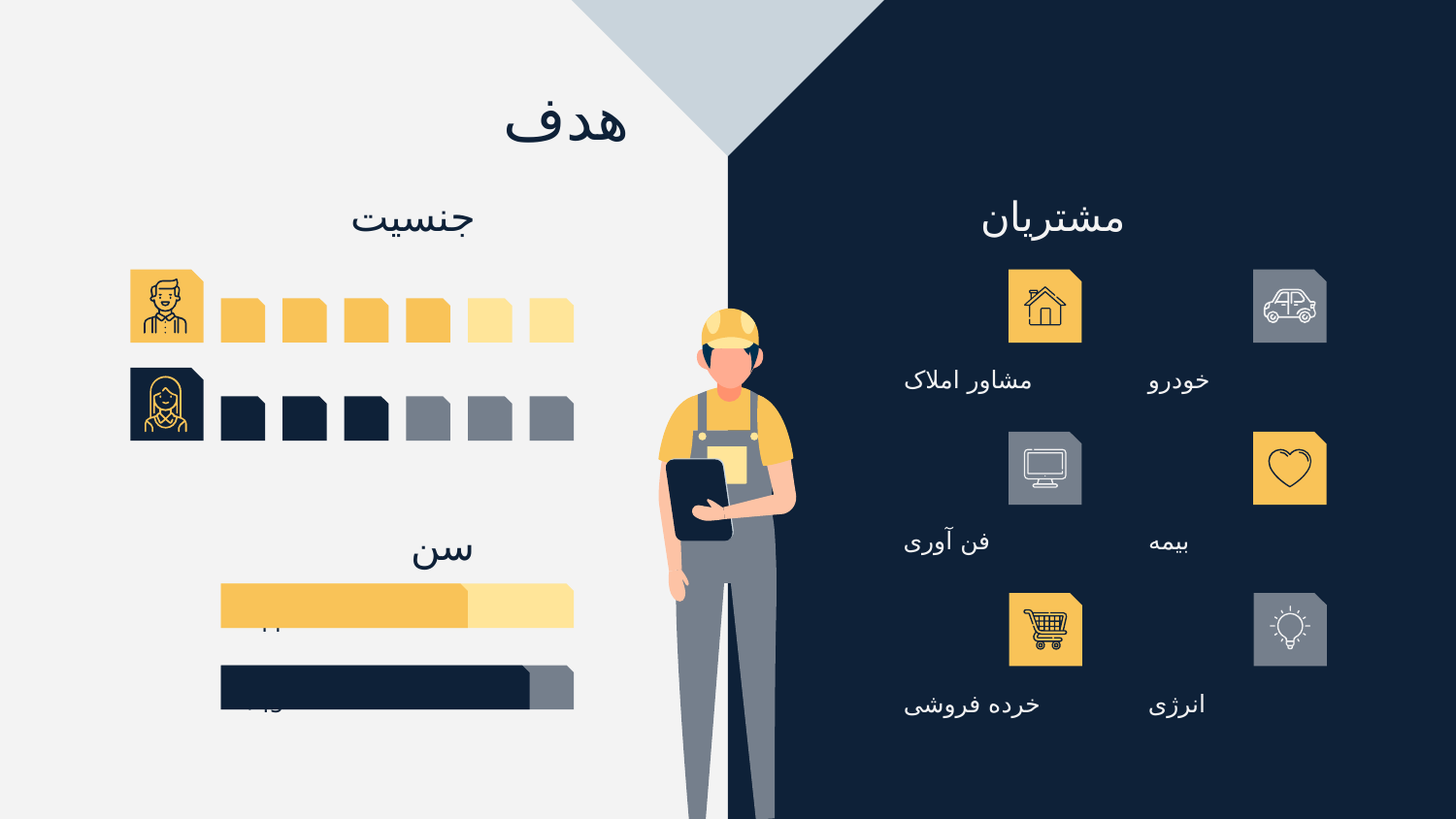

# هدف
جنسیت
مشتریان

مشاور املاک
خودرو

سن
فن آوری
بیمه

44-

45+
خرده فروشی
انرژی